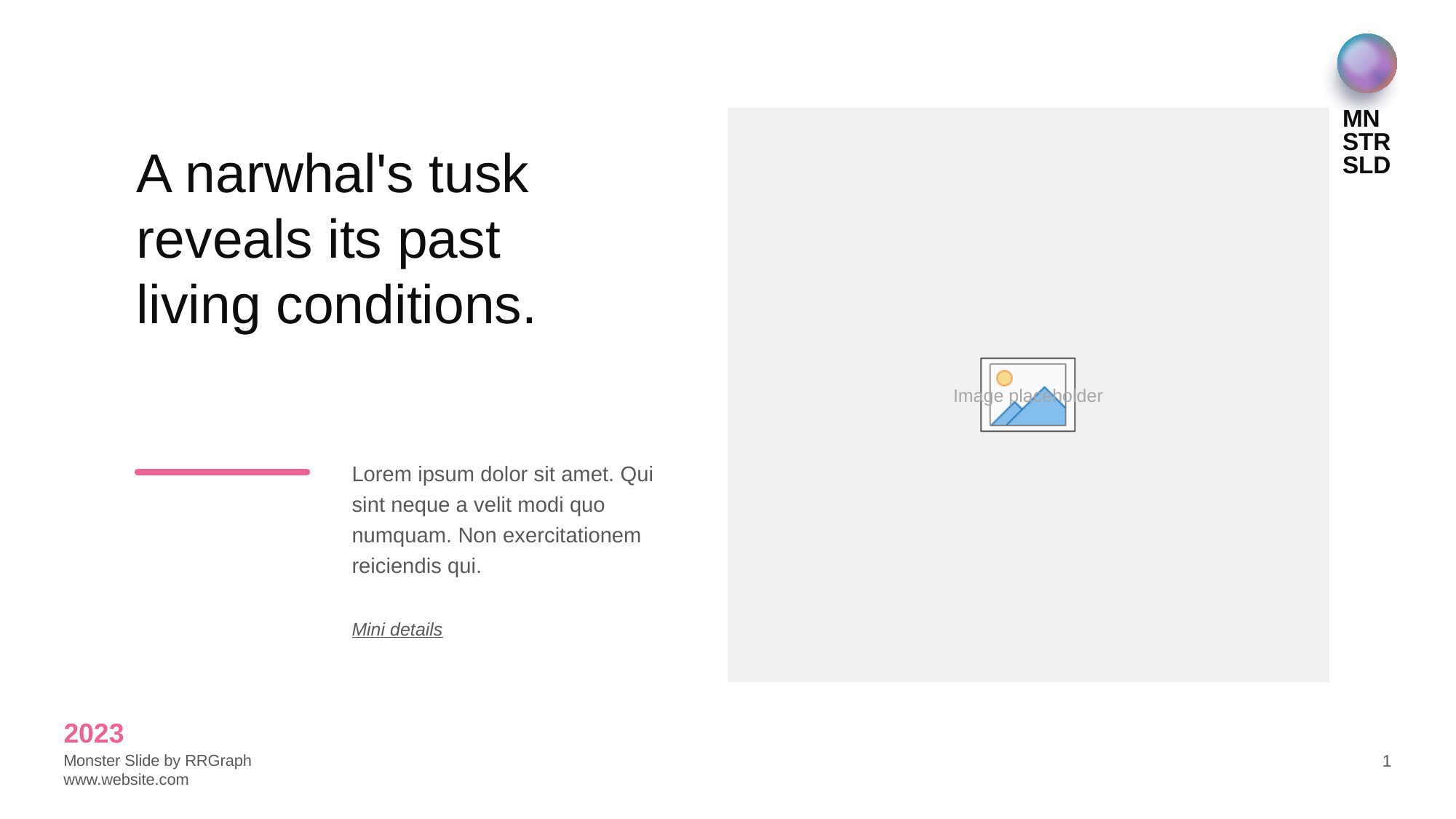

A narwhal's tusk reveals its past living conditions.
Lorem ipsum dolor sit amet. Qui sint neque a velit modi quo numquam. Non exercitationem reiciendis qui.
Mini details